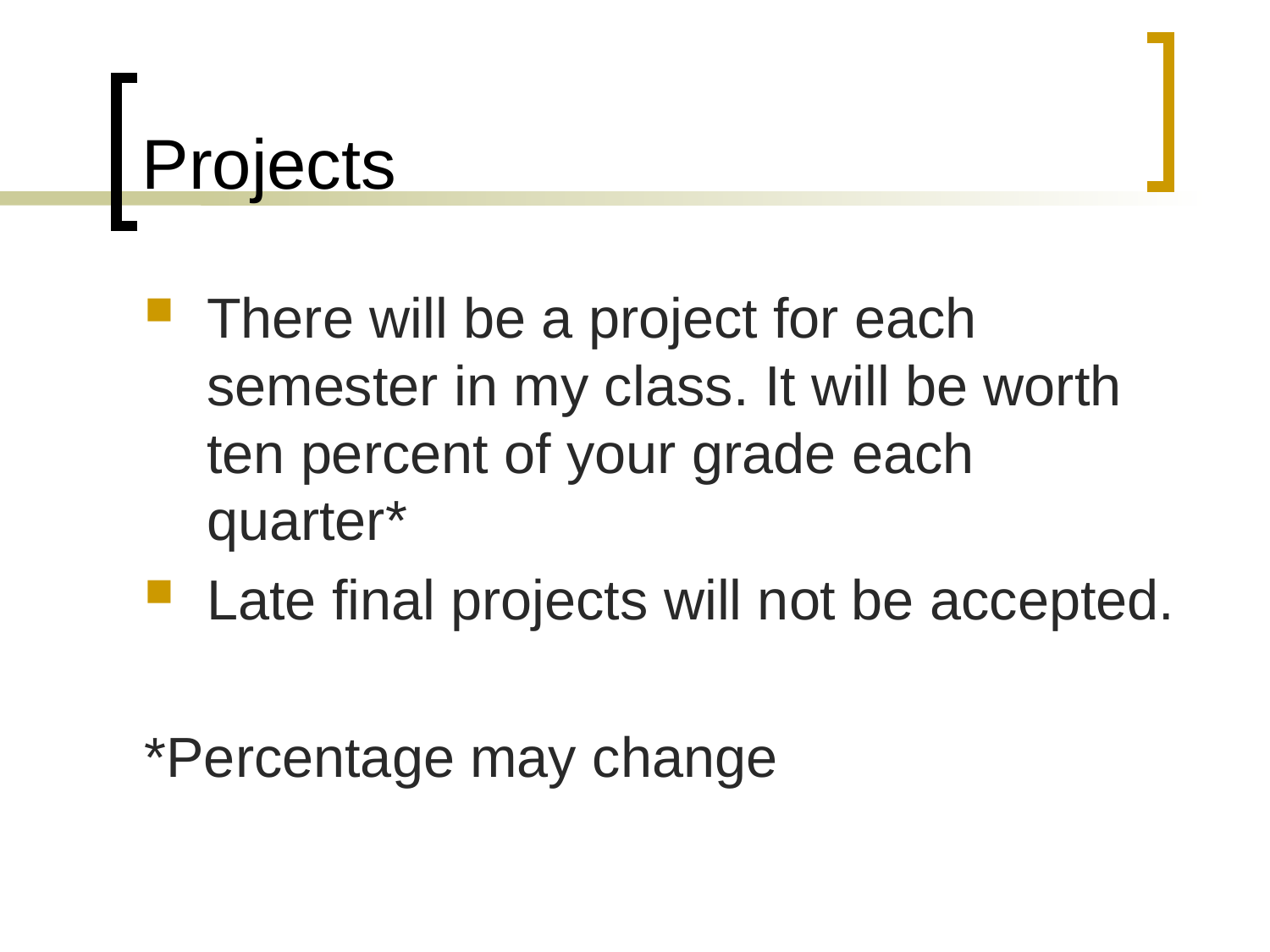

# Projects
There will be a project for each semester in my class. It will be worth ten percent of your grade each quarter*
Late final projects will not be accepted.

*Percentage may change